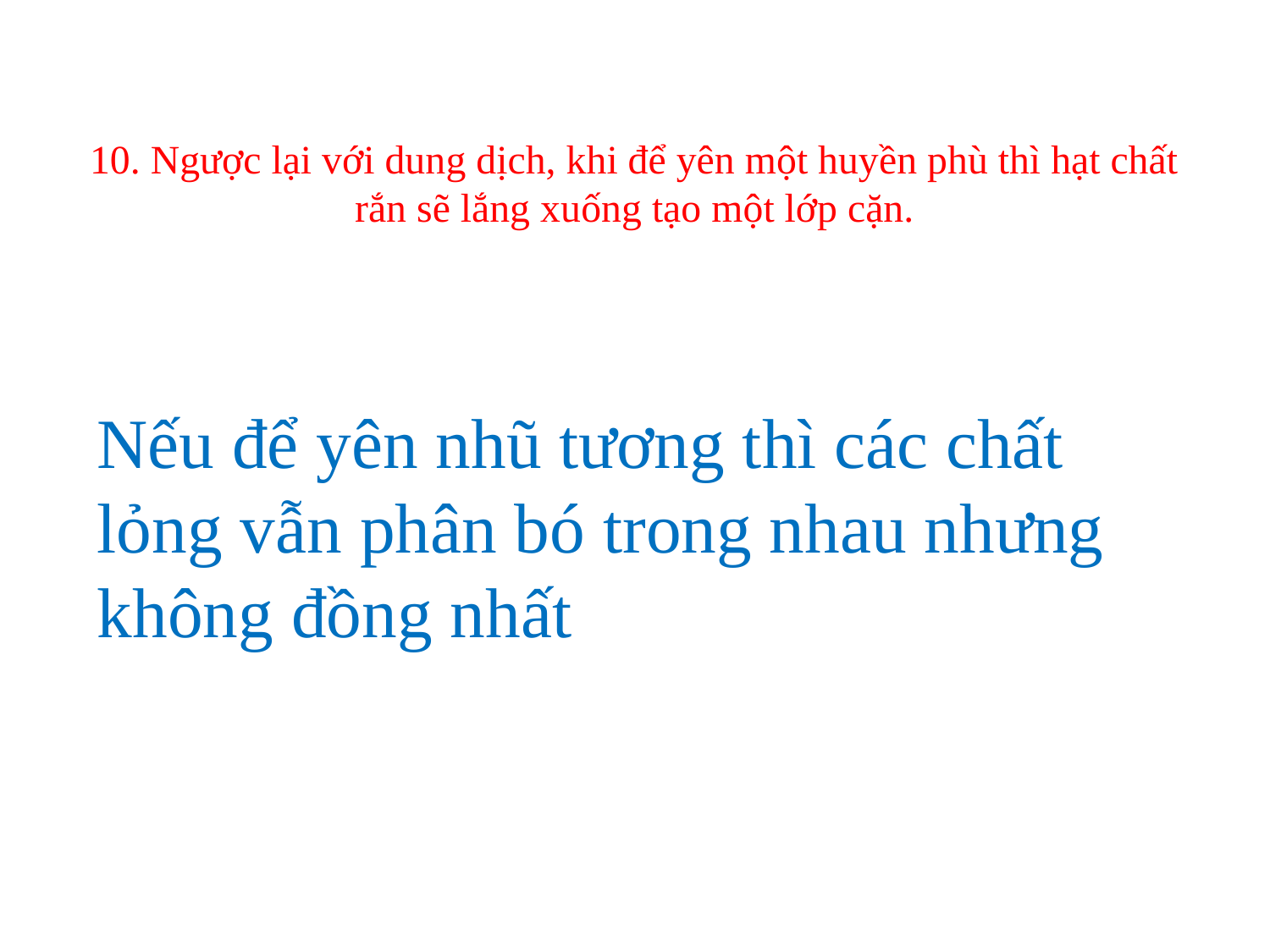

# 10. Ngược lại với dung dịch, khi để yên một huyền phù thì hạt chất rắn sẽ lắng xuống tạo một lớp cặn.
Nếu để yên nhũ tương thì các chất lỏng vẫn phân bó trong nhau nhưng không đồng nhất